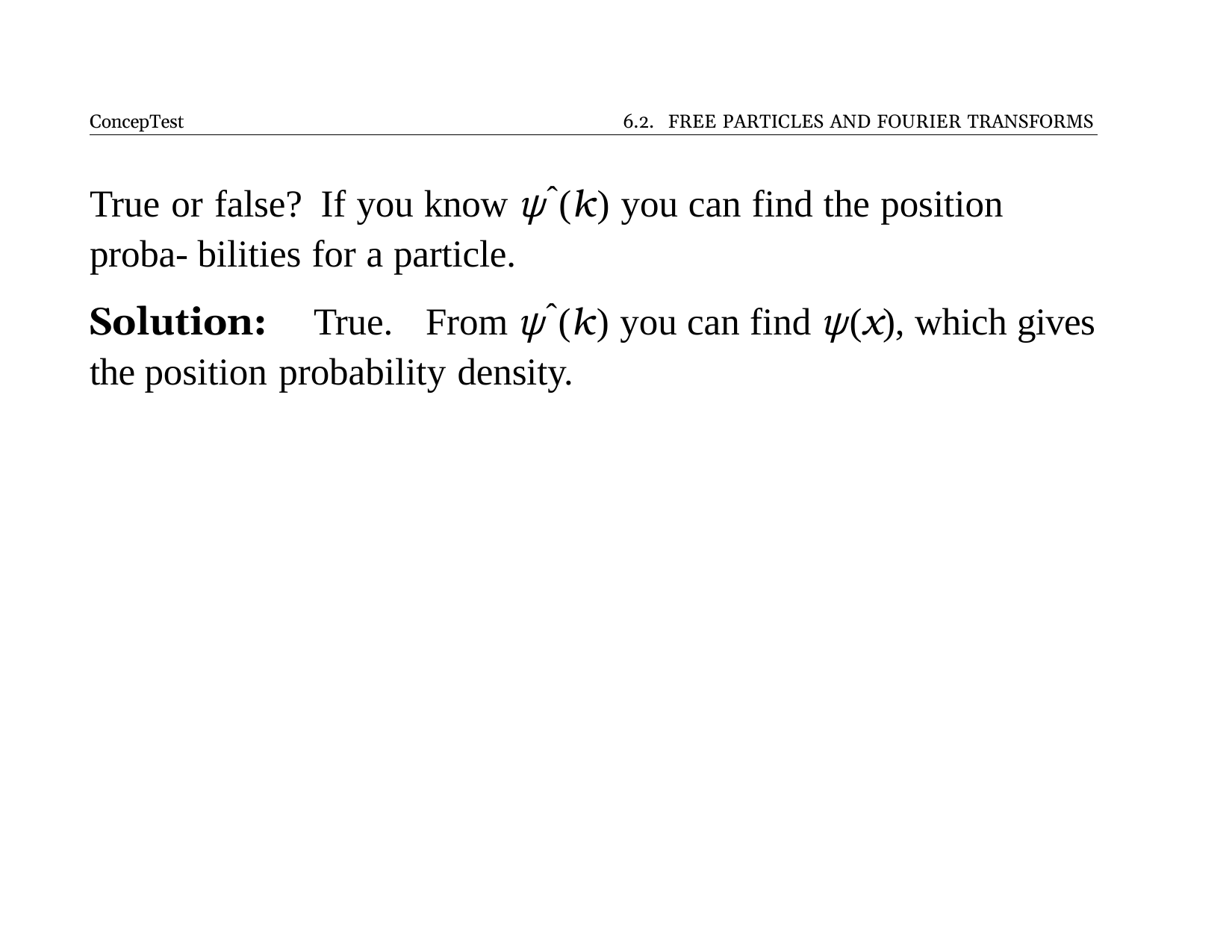

ConcepTest	6.2.  FREE PARTICLES AND FOURIER TRANSFORMS

# True or false?	If you know ψˆ(k) you can find the position proba- bilities for a particle.
Solution:	True.	From ψˆ(k) you can find ψ(x), which gives the position probability density.